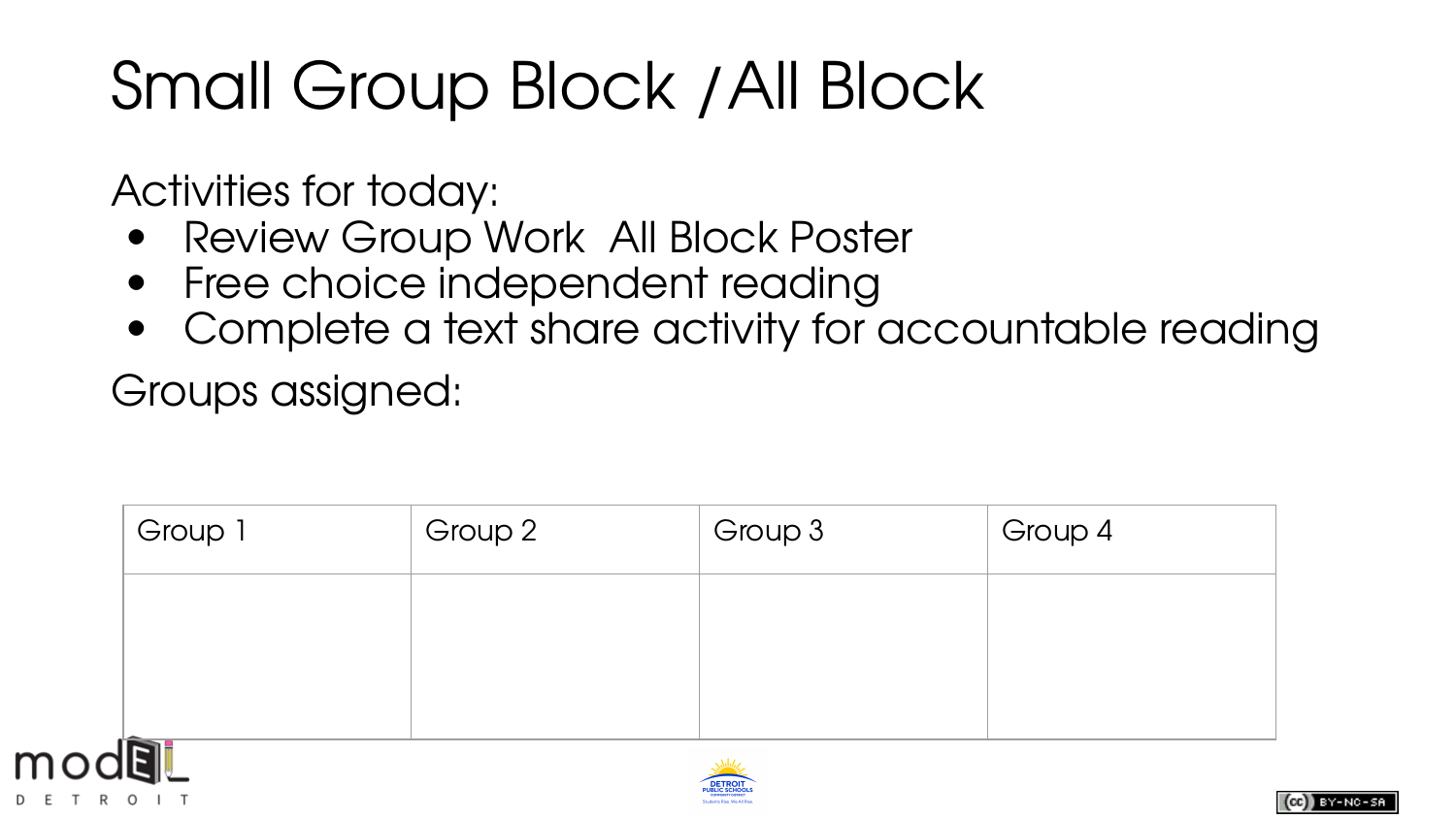

# Small Group Block /All Block

Activities for today:
Review Group Work  All Block Poster
Free choice independent reading
Complete a text share activity for accountable reading
Groups assigned:

| Group 1 | Group 2 | Group 3 | Group 4 |
| --- | --- | --- | --- |
|  |  |  |  |